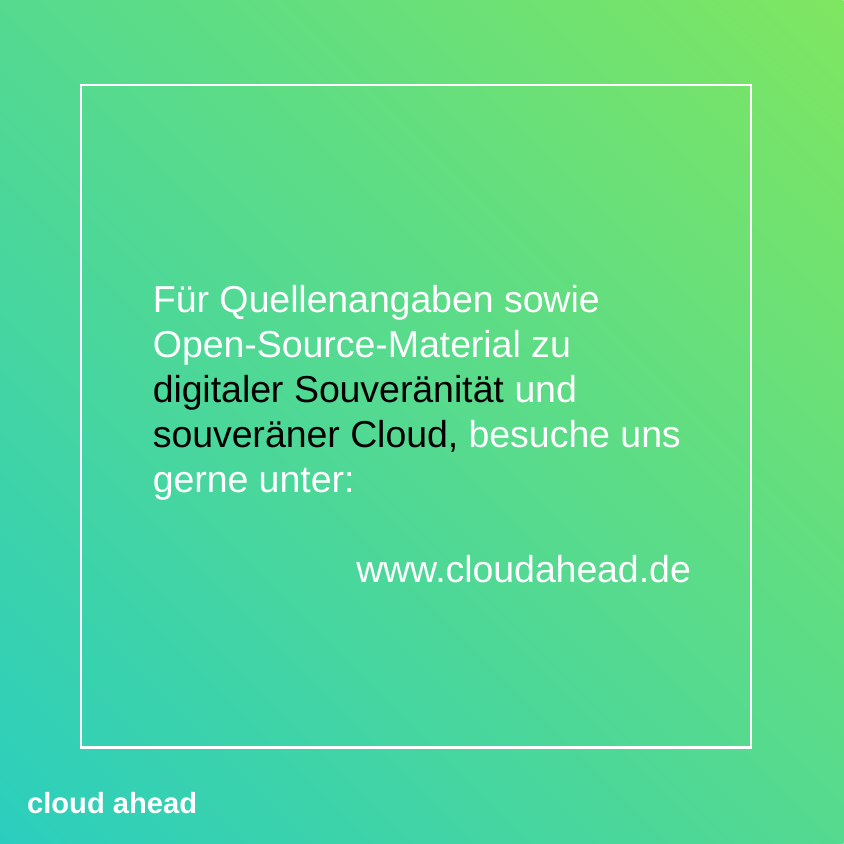

Für Quellenangaben sowie Open-Source-Material zu digitaler Souveränität und souveräner Cloud, besuche uns gerne unter:

www.cloudahead.de